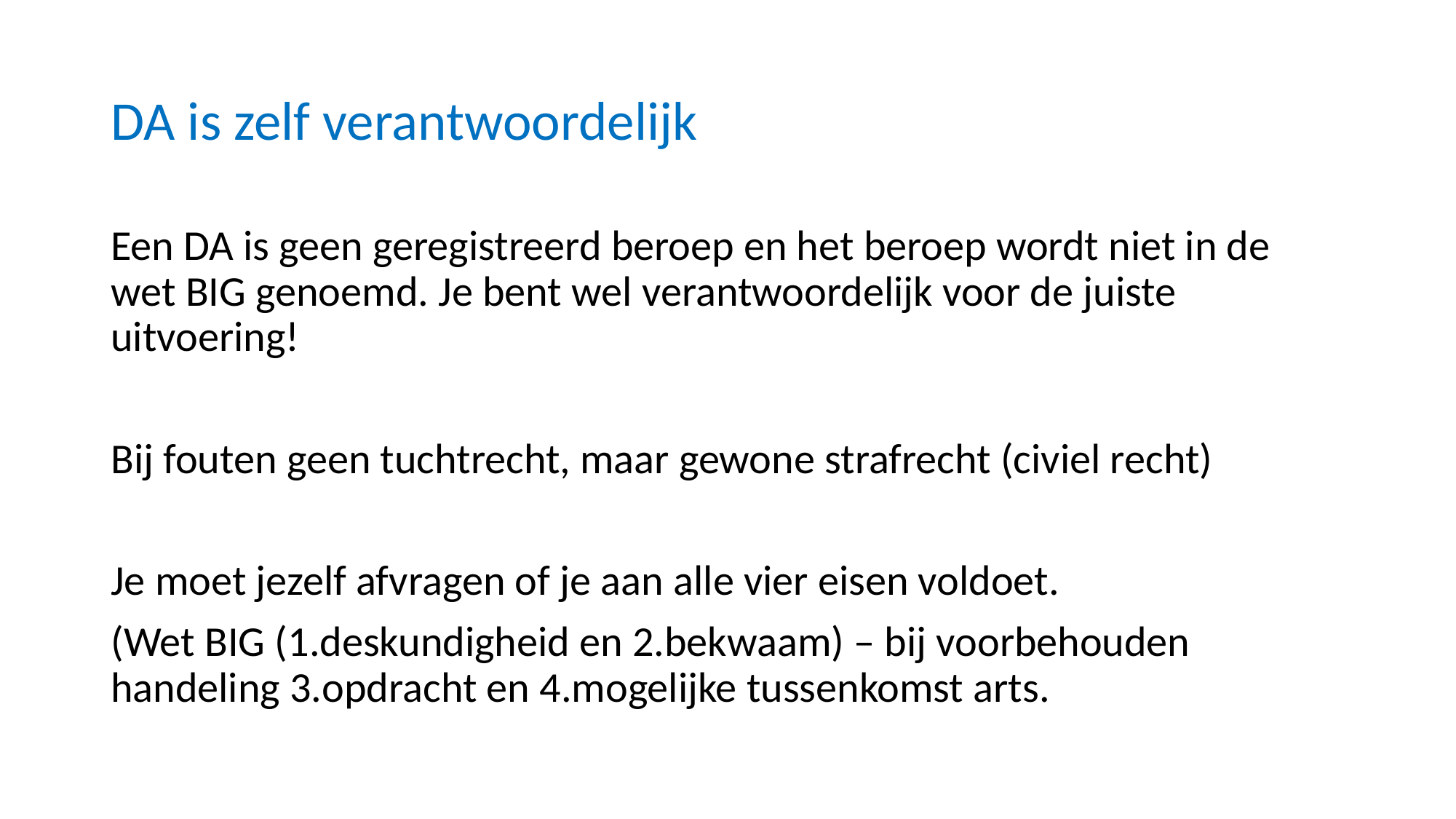

# DA is zelf verantwoordelijk
Een DA is geen geregistreerd beroep en het beroep wordt niet in de wet BIG genoemd. Je bent wel verantwoordelijk voor de juiste uitvoering!

Bij fouten geen tuchtrecht, maar gewone strafrecht (civiel recht)

Je moet jezelf afvragen of je aan alle vier eisen voldoet.
(Wet BIG (1.deskundigheid en 2.bekwaam) – bij voorbehouden handeling 3.opdracht en 4.mogelijke tussenkomst arts.